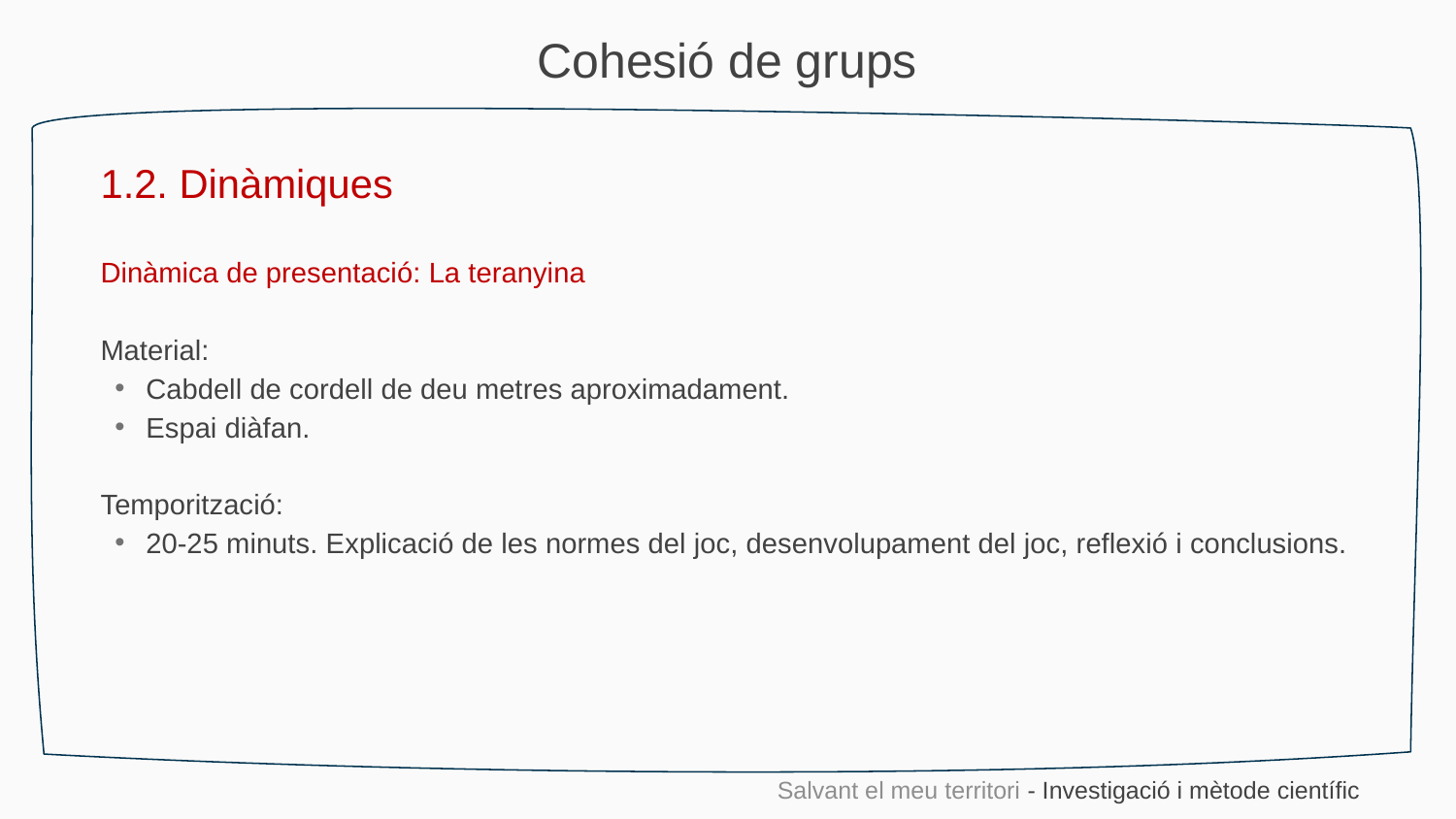

Cohesió de grups

1.2. Dinàmiques
Dinàmica de presentació: La teranyina

Material:
Cabdell de cordell de deu metres aproximadament.
Espai diàfan.

Temporització:
20-25 minuts. Explicació de les normes del joc, desenvolupament del joc, reflexió i conclusions.

Salvant el meu territori - Investigació i mètode científic